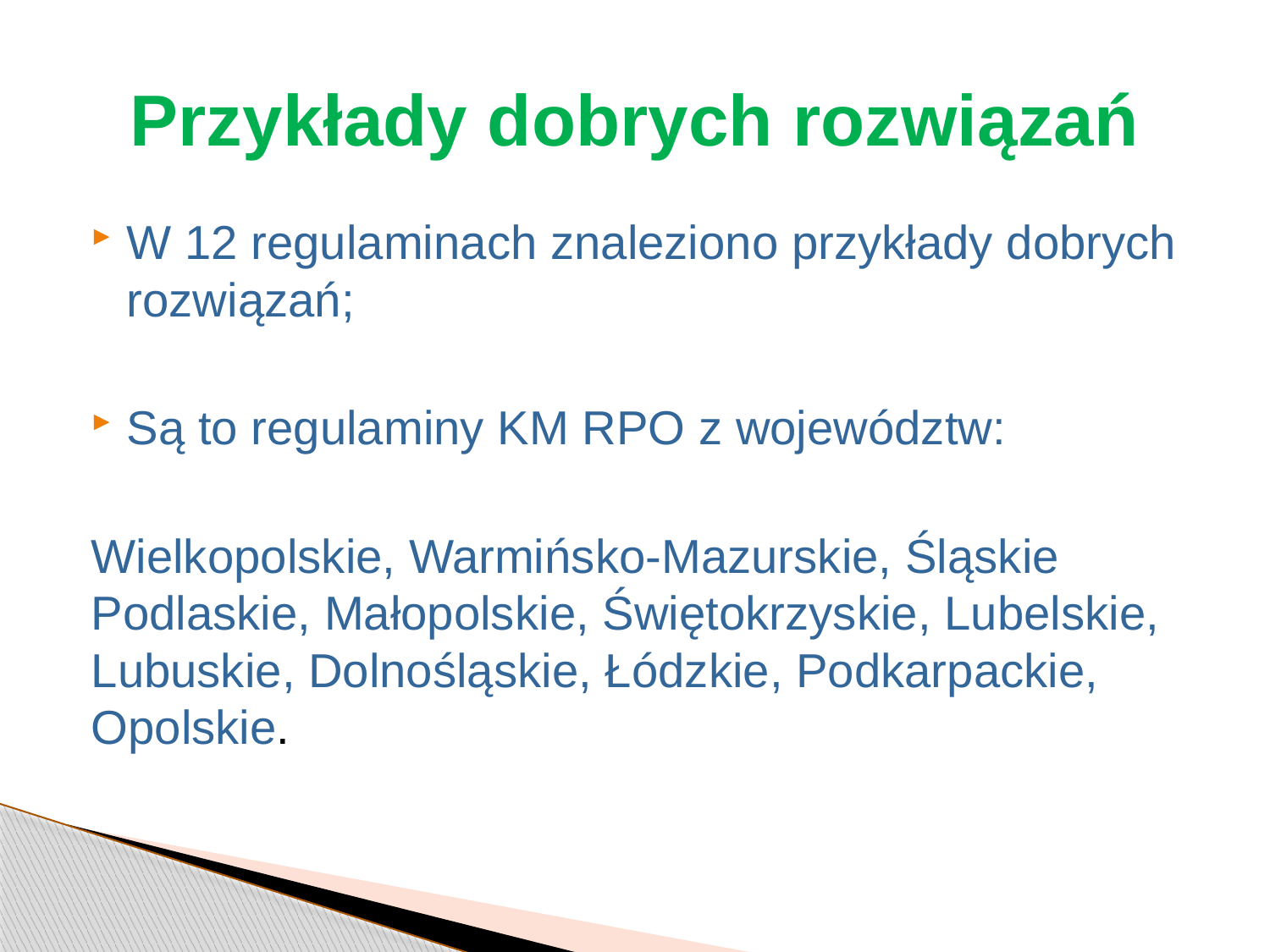

# Przykłady dobrych rozwiązań
W 12 regulaminach znaleziono przykłady dobrych rozwiązań;

Są to regulaminy KM RPO z województw:

Wielkopolskie, Warmińsko-Mazurskie, Śląskie Podlaskie, Małopolskie, Świętokrzyskie, Lubelskie, Lubuskie, Dolnośląskie, Łódzkie, Podkarpackie, Opolskie.